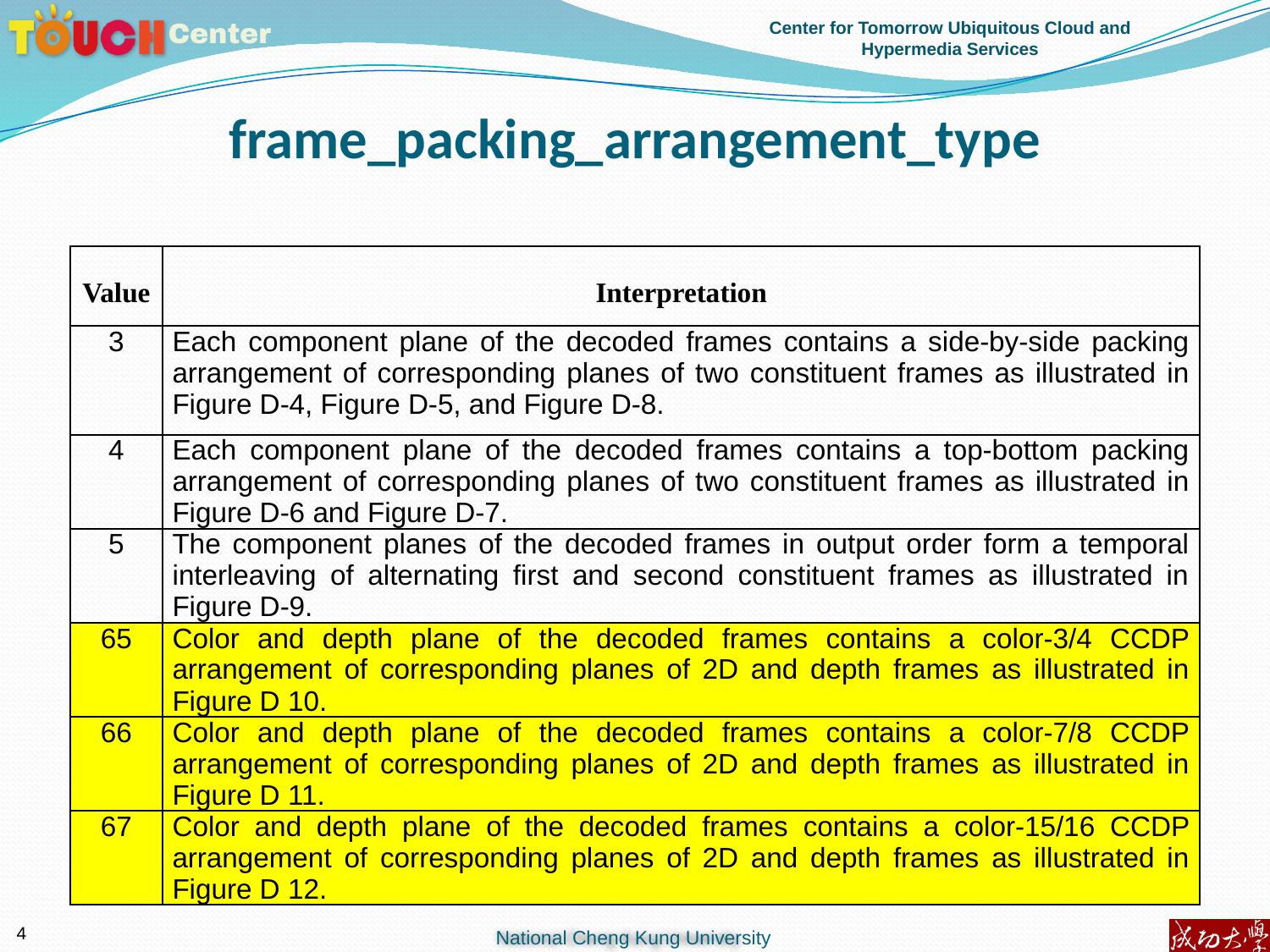

# frame_packing_arrangement_type
| Value | Interpretation |
| --- | --- |
| 3 | Each component plane of the decoded frames contains a side-by-side packing arrangement of corresponding planes of two constituent frames as illustrated in Figure D‑4, Figure D‑5, and Figure D‑8. |
| 4 | Each component plane of the decoded frames contains a top-bottom packing arrangement of corresponding planes of two constituent frames as illustrated in Figure D‑6 and Figure D‑7. |
| 5 | The component planes of the decoded frames in output order form a temporal interleaving of alternating first and second constituent frames as illustrated in Figure D‑9. |
| 65 | Color and depth plane of the decoded frames contains a color-3/4 CCDP arrangement of corresponding planes of 2D and depth frames as illustrated in Figure D 10. |
| 66 | Color and depth plane of the decoded frames contains a color-7/8 CCDP arrangement of corresponding planes of 2D and depth frames as illustrated in Figure D 11. |
| 67 | Color and depth plane of the decoded frames contains a color-15/16 CCDP arrangement of corresponding planes of 2D and depth frames as illustrated in Figure D 12. |